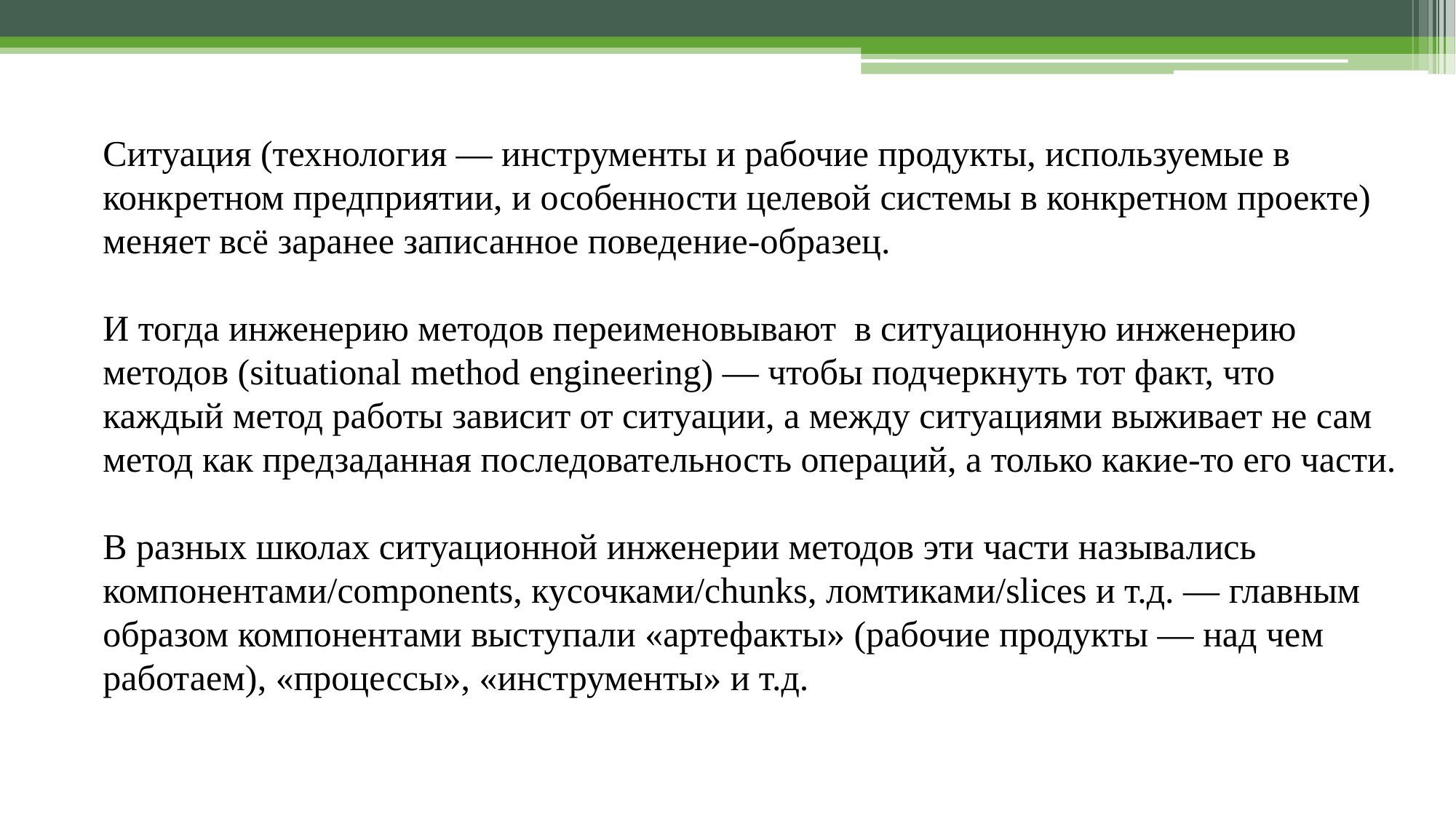

Ситуация (технология — инструменты и рабочие продукты, используемые в конкретном предприятии, и особенности целевой системы в конкретном проекте) меняет всё заранее записанное поведение-образец.

И тогда инженерию методов переименовывают  в ситуационную инженерию методов (situational method engineering) — чтобы подчеркнуть тот факт, что каждый метод работы зависит от ситуации, а между ситуациями выживает не сам метод как предзаданная последовательность операций, а только какие-то его части.

В разных школах ситуационной инженерии методов эти части назывались компонентами/components, кусочками/chunks, ломтиками/slices и т.д. — главным образом компонентами выступали «артефакты» (рабочие продукты — над чем работаем), «процессы», «инструменты» и т.д.